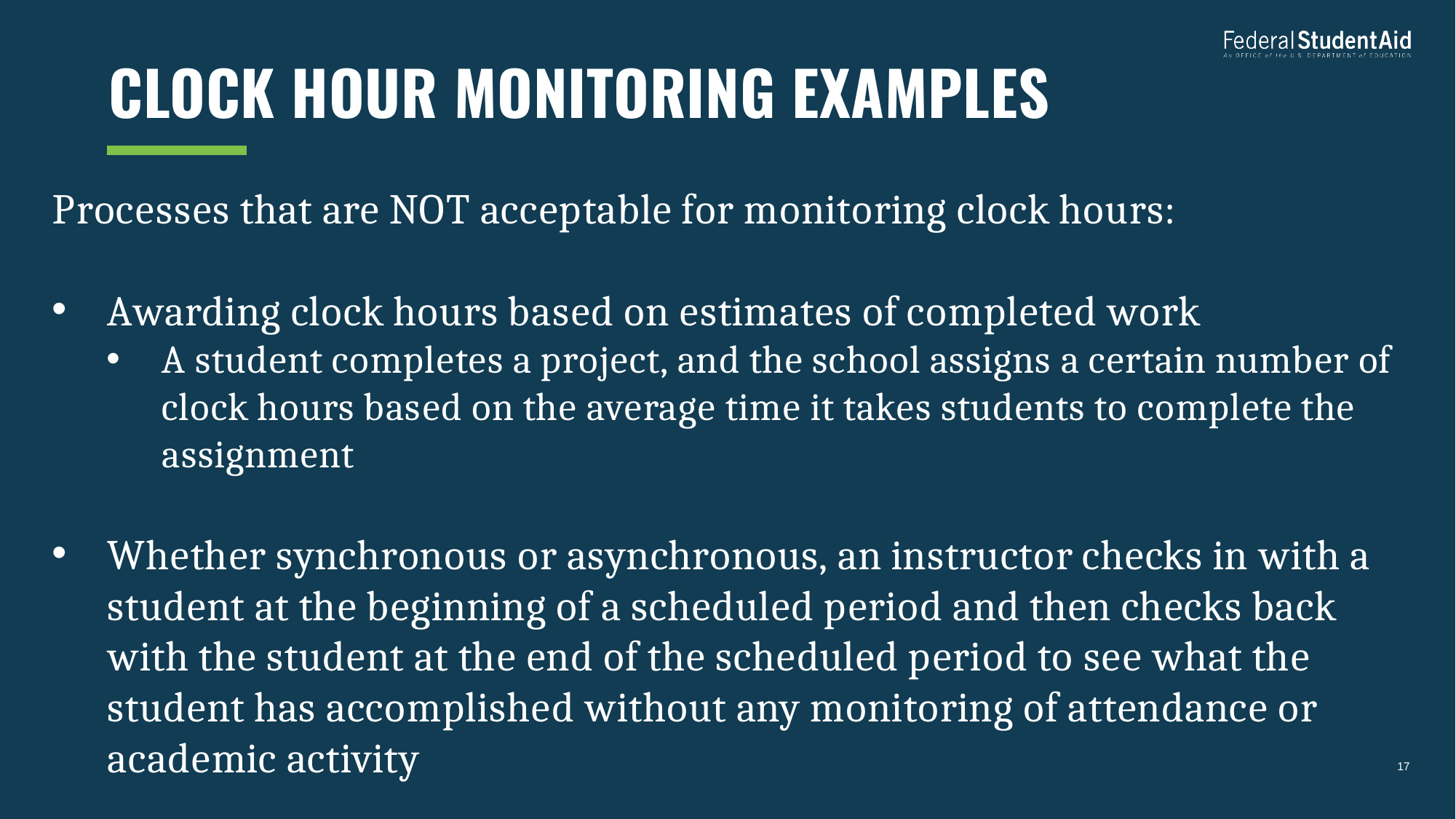

# Clock hour monitoring examples
Processes that are NOT acceptable for monitoring clock hours:

Awarding clock hours based on estimates of completed work
A student completes a project, and the school assigns a certain number of clock hours based on the average time it takes students to complete the assignment

Whether synchronous or asynchronous, an instructor checks in with a student at the beginning of a scheduled period and then checks back with the student at the end of the scheduled period to see what the student has accomplished without any monitoring of attendance or academic activity

17